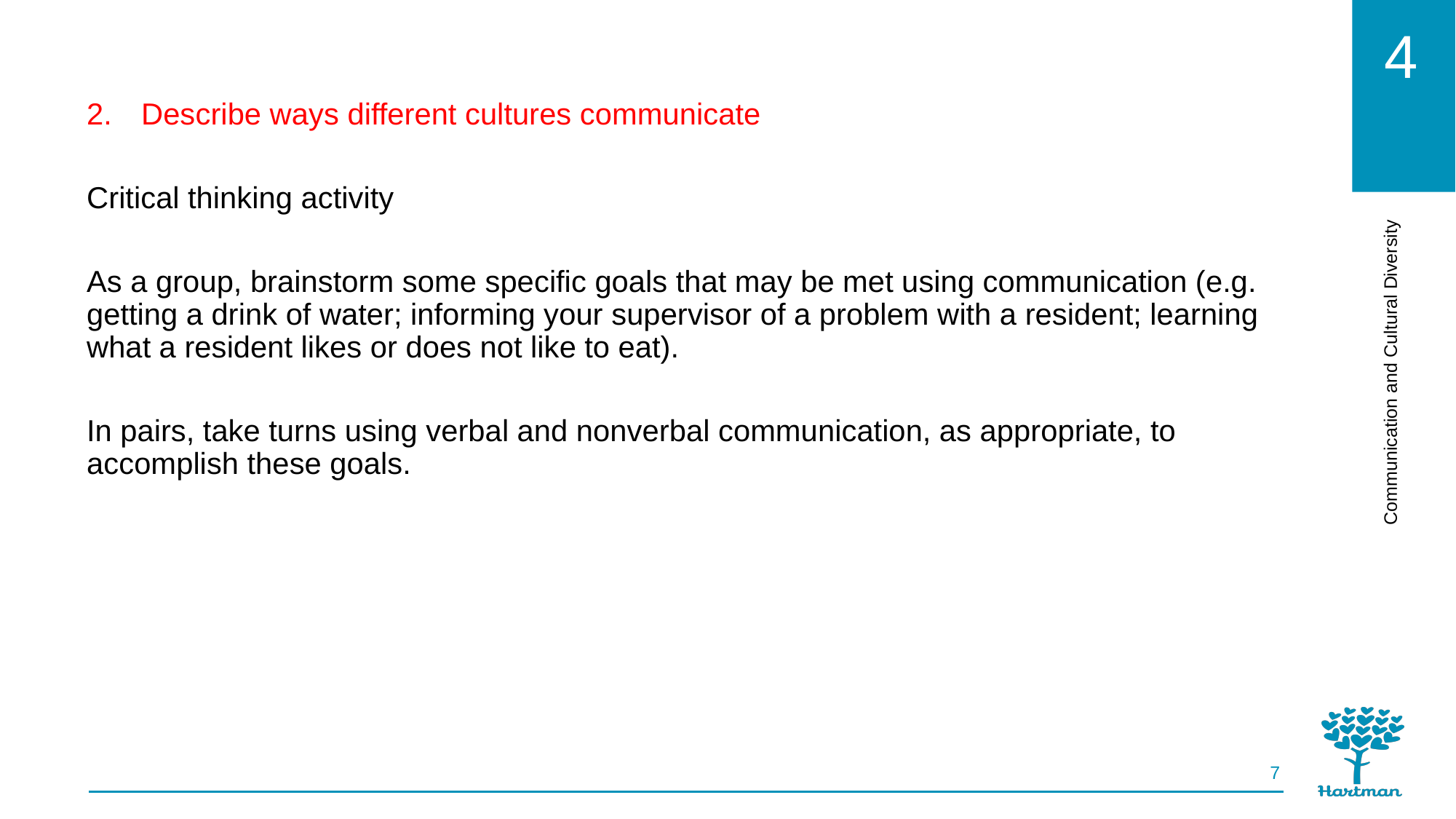

Describe ways different cultures communicate

Critical thinking activity

As a group, brainstorm some specific goals that may be met using communication (e.g. getting a drink of water; informing your supervisor of a problem with a resident; learning what a resident likes or does not like to eat).

In pairs, take turns using verbal and nonverbal communication, as appropriate, to accomplish these goals.

7